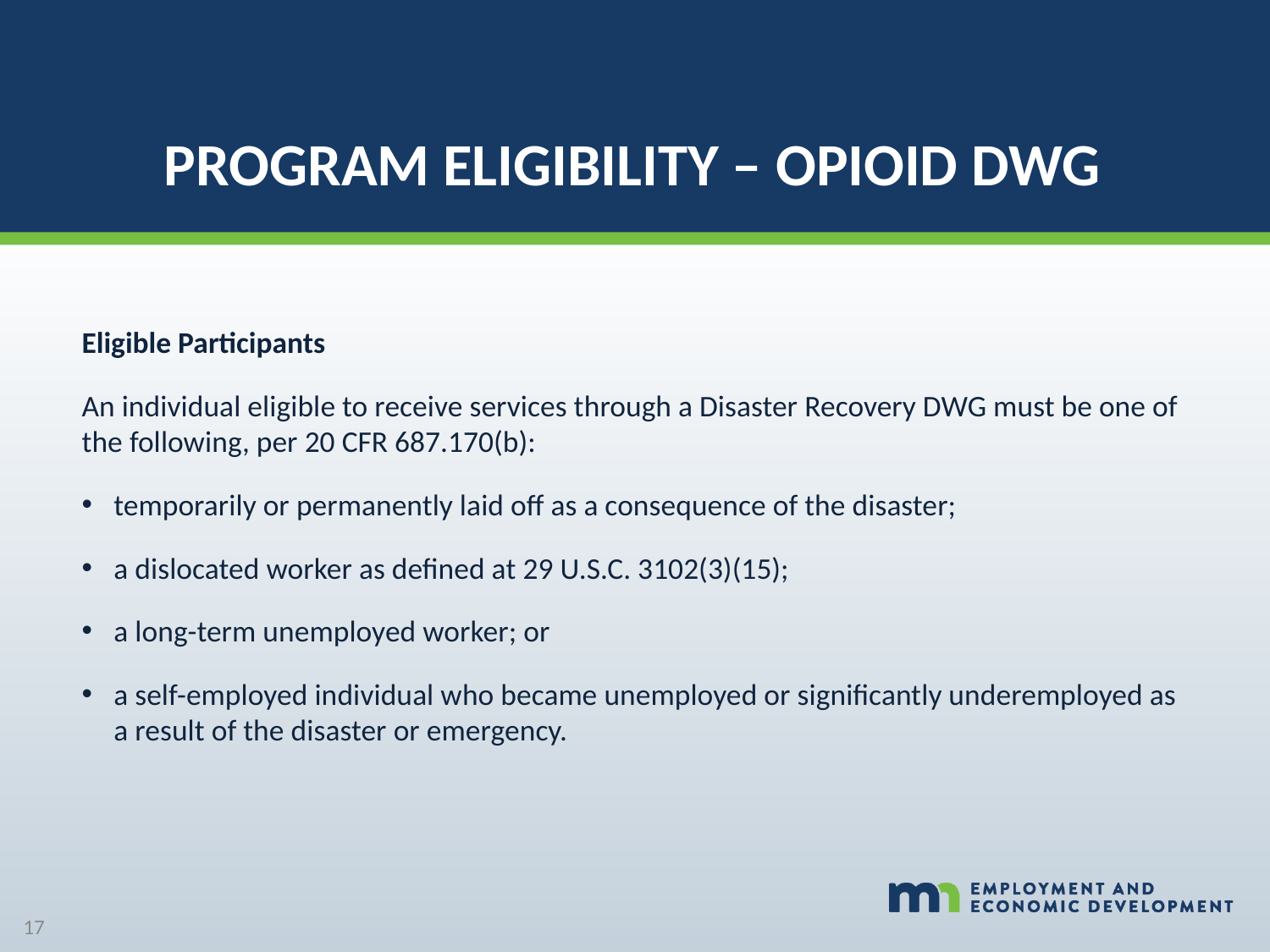

# PROGRAM ELIGIBILITY – OPIOID DWG
Eligible Participants
An individual eligible to receive services through a Disaster Recovery DWG must be one of the following, per 20 CFR 687.170(b):
temporarily or permanently laid off as a consequence of the disaster;
a dislocated worker as defined at 29 U.S.C. 3102(3)(15);
a long-term unemployed worker; or
a self-employed individual who became unemployed or significantly underemployed as a result of the disaster or emergency.
17